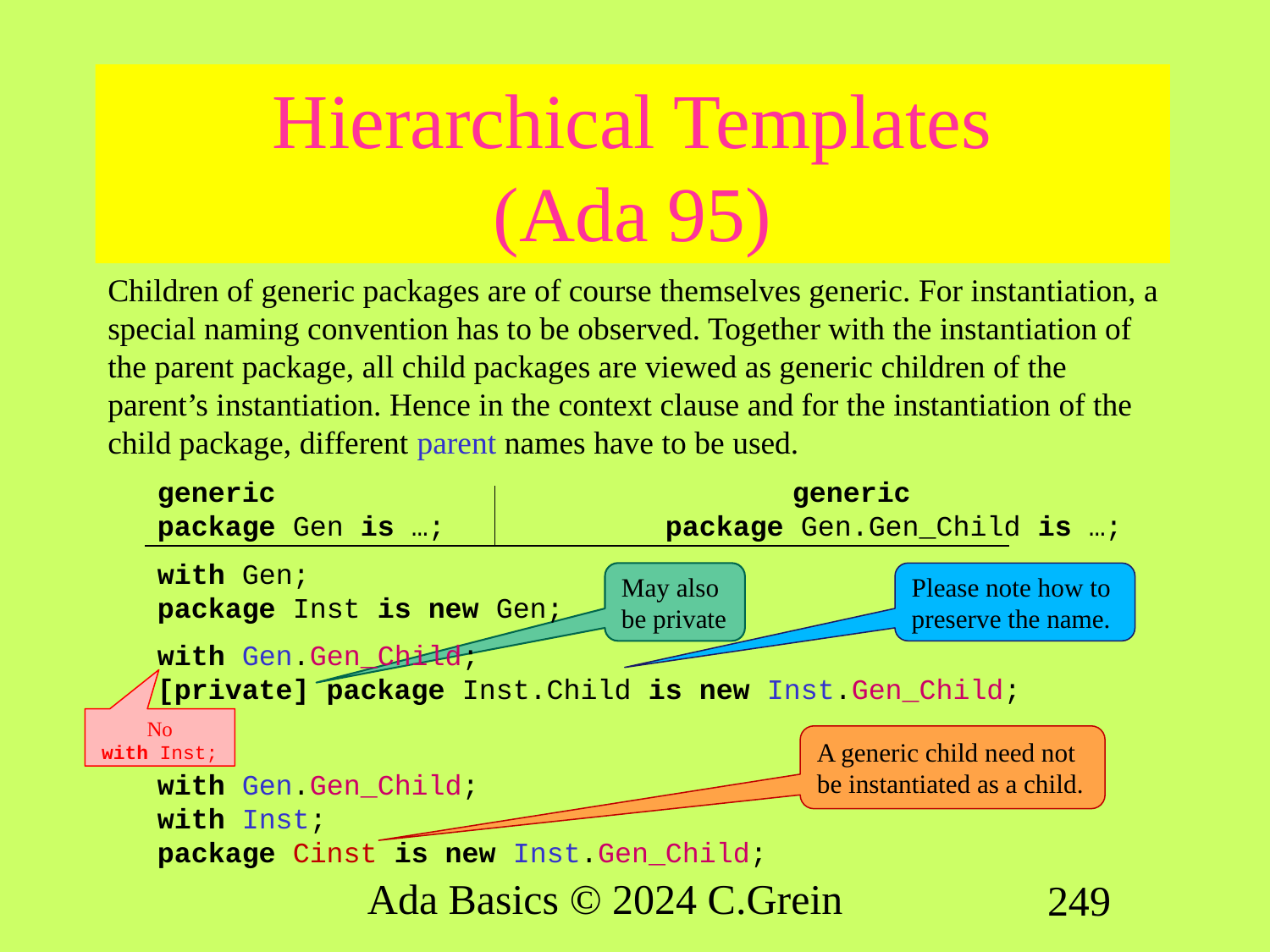

# Hierarchical Templates (Ada 95)
Children of generic packages are of course themselves generic. For instantiation, a special naming convention has to be observed. Together with the instantiation of the parent package, all child packages are viewed as generic children of the parent’s instantiation. Hence in the context clause and for the instantiation of the child package, different parent names have to be used.
generic					generic
package Gen is …;		package Gen.Gen_Child is …;
with Gen;
package Inst is new Gen;
with Gen.Gen_Child;
[private] package Inst.Child is new Inst.Gen_Child;

with Gen.Gen_Child;
with Inst;
package Cinst is new Inst.Gen_Child;
May also be private
Please note how to preserve the name.
No
with Inst;
A generic child need not be instantiated as a child.
Ada Basics © 2024 C.Grein
249